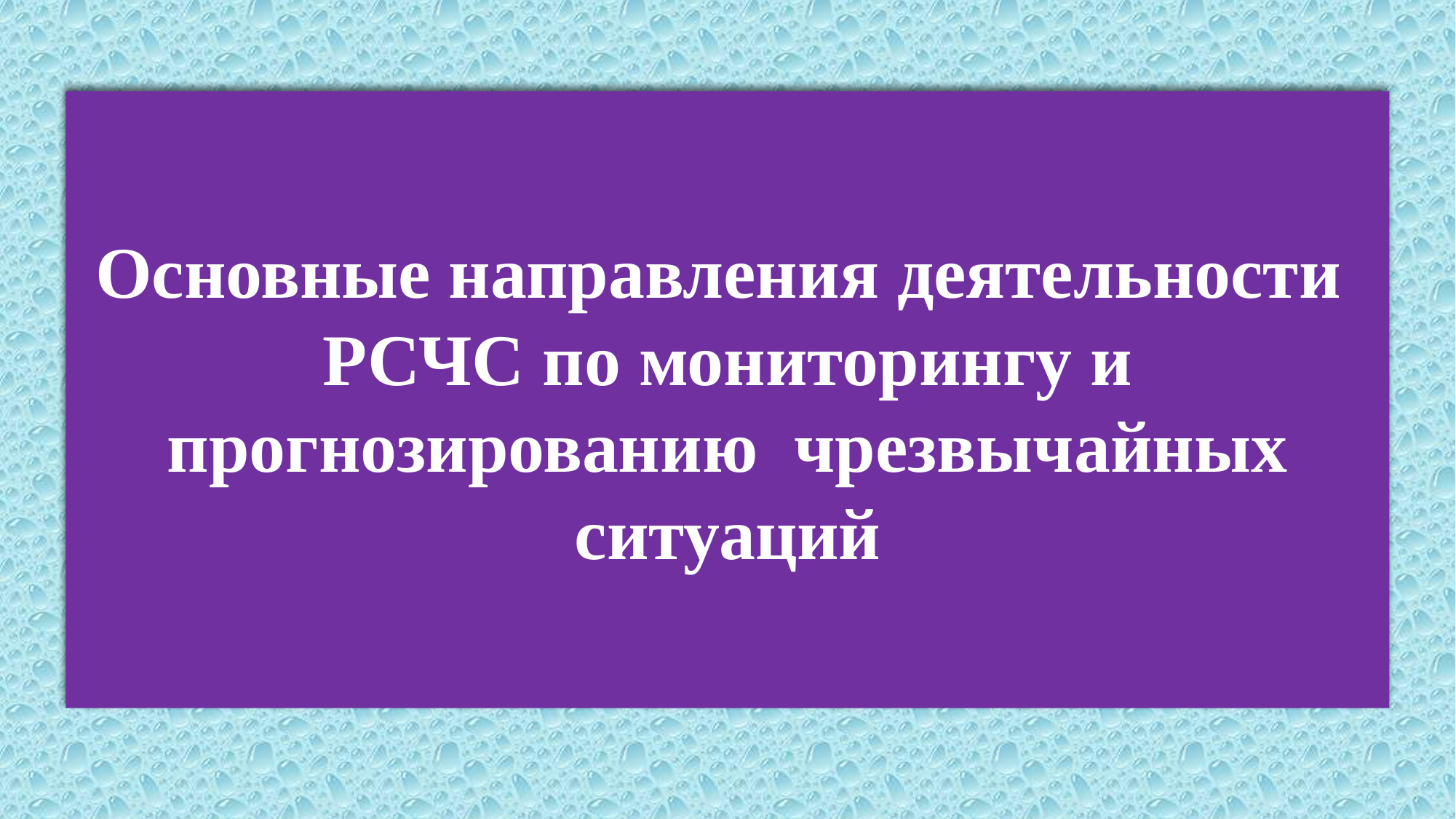

# Основные направления деятельности  РСЧС по мониторингу и прогнозированию  чрезвычайных ситуаций